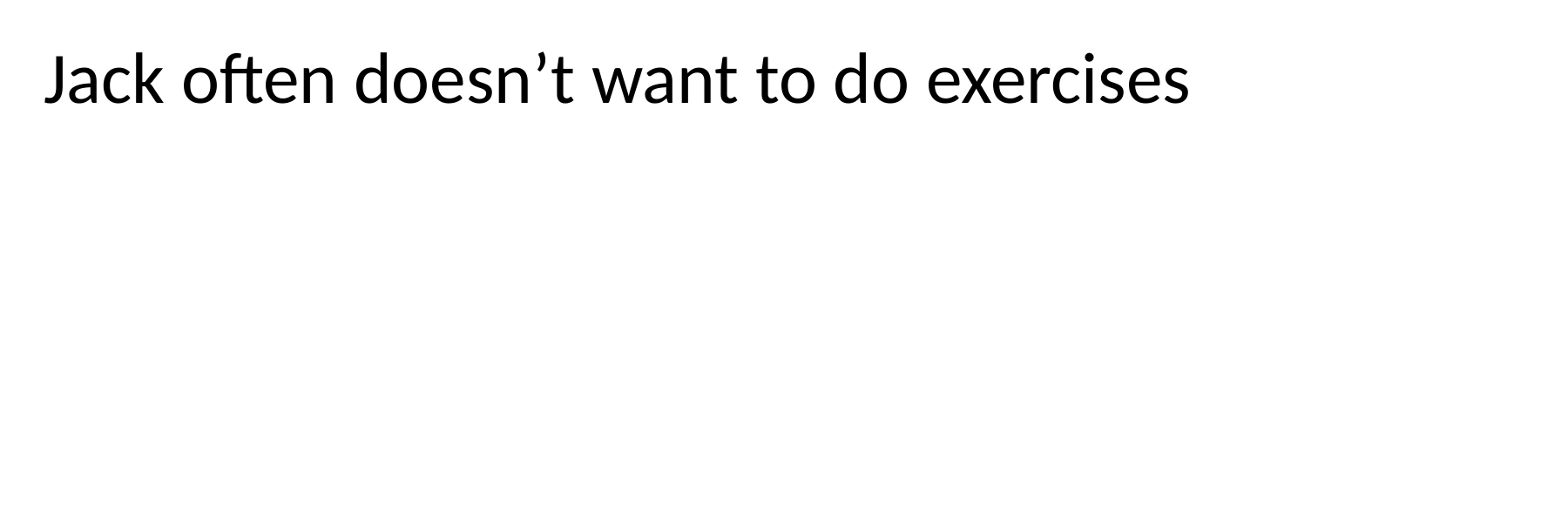

Jack often doesn’t want to do exercises